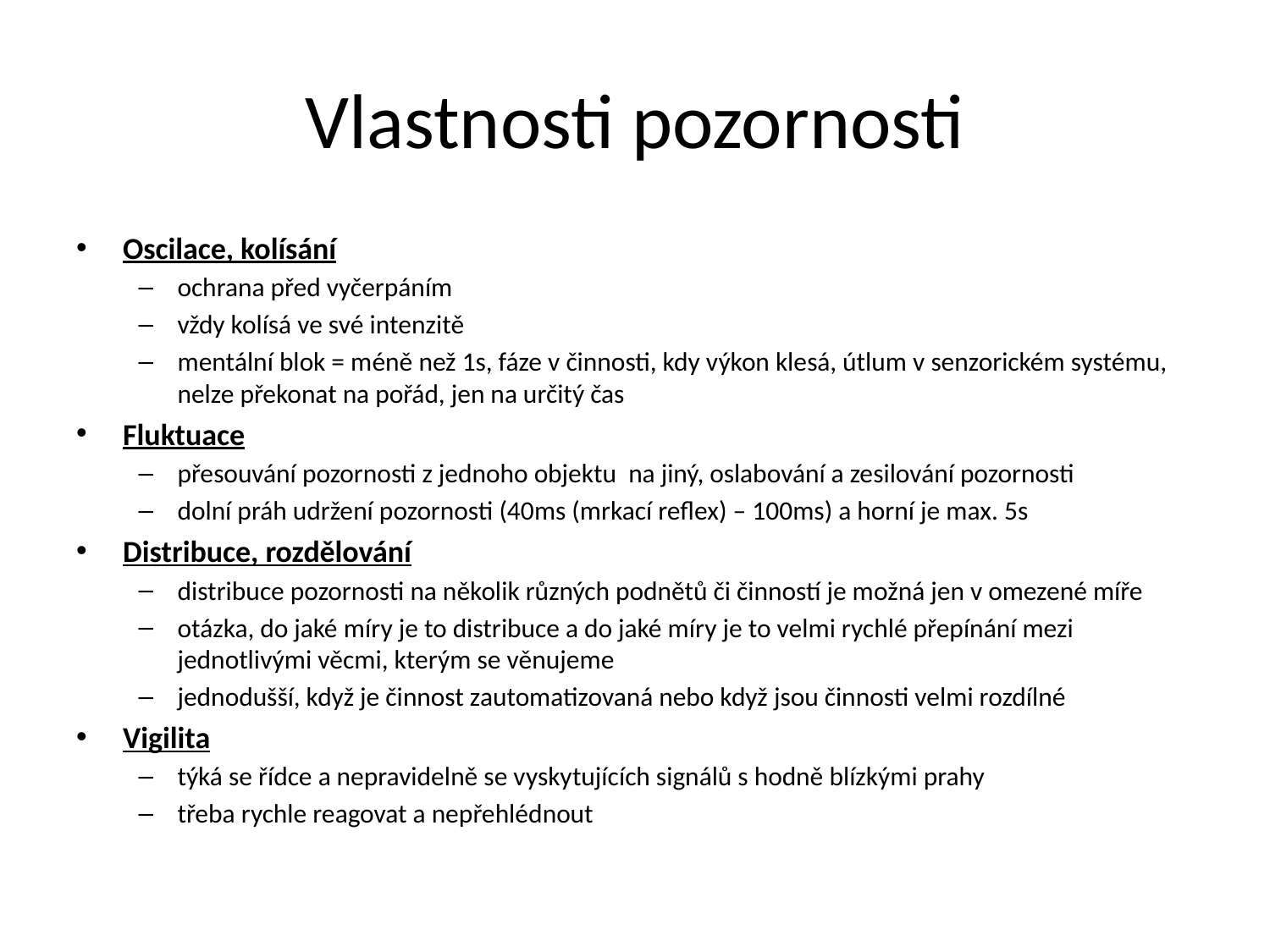

# Vlastnosti pozornosti
Oscilace, kolísání
ochrana před vyčerpáním
vždy kolísá ve své intenzitě
mentální blok = méně než 1s, fáze v činnosti, kdy výkon klesá, útlum v senzorickém systému, nelze překonat na pořád, jen na určitý čas
Fluktuace
přesouvání pozornosti z jednoho objektu  na jiný, oslabování a zesilování pozornosti
dolní práh udržení pozornosti (40ms (mrkací reflex) – 100ms) a horní je max. 5s
Distribuce, rozdělování
distribuce pozornosti na několik různých podnětů či činností je možná jen v omezené míře
otázka, do jaké míry je to distribuce a do jaké míry je to velmi rychlé přepínání mezi jednotlivými věcmi, kterým se věnujeme
jednodušší, když je činnost zautomatizovaná nebo když jsou činnosti velmi rozdílné
Vigilita
týká se řídce a nepravidelně se vyskytujících signálů s hodně blízkými prahy
třeba rychle reagovat a nepřehlédnout